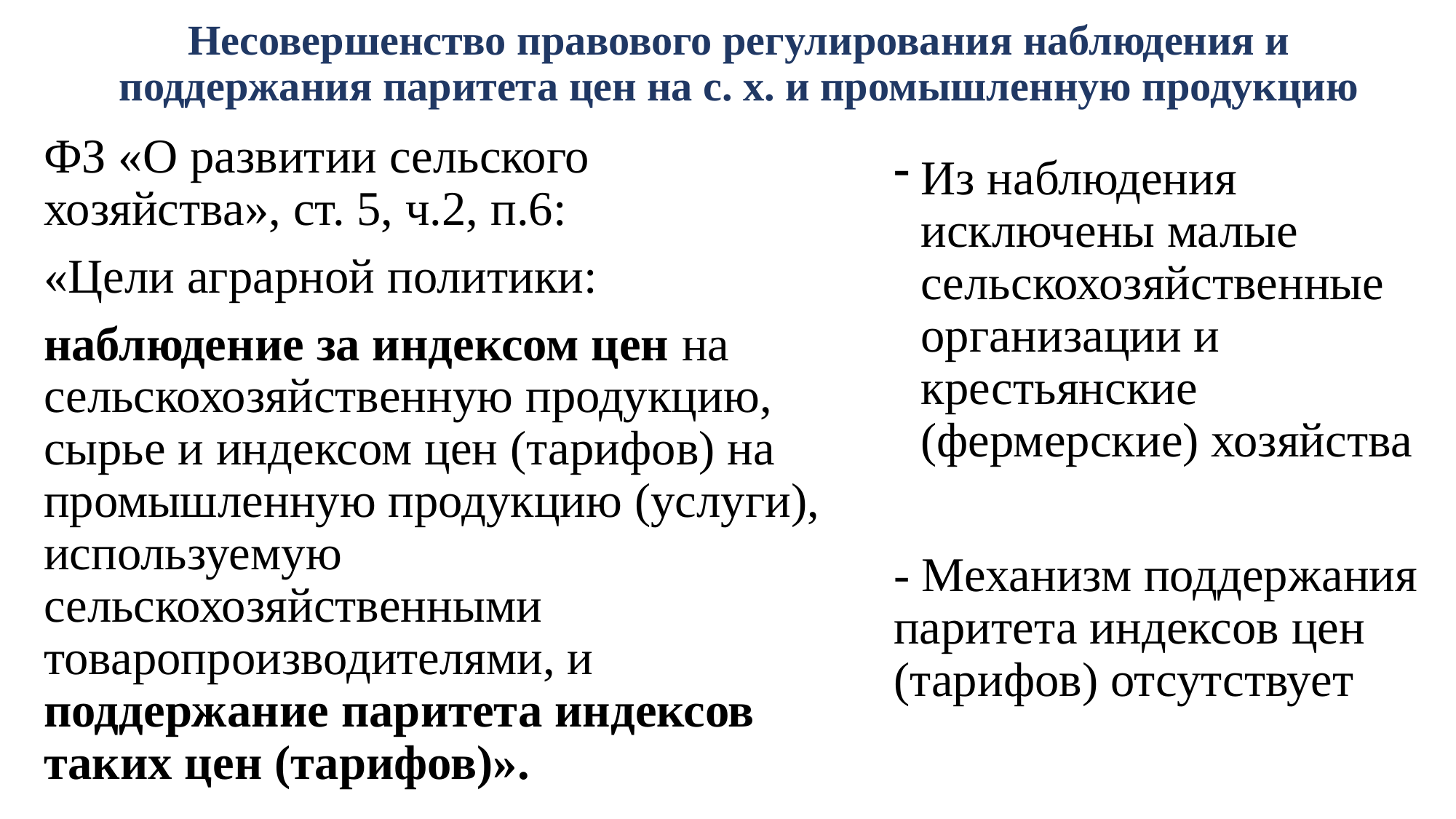

# Несовершенство правового регулирования наблюдения и поддержания паритета цен на с. х. и промышленную продукцию
ФЗ «О развитии сельского хозяйства», ст. 5, ч.2, п.6:
«Цели аграрной политики:
наблюдение за индексом цен на сельскохозяйственную продукцию, сырье и индексом цен (тарифов) на промышленную продукцию (услуги), используемую сельскохозяйственными товаропроизводителями, и поддержание паритета индексов таких цен (тарифов)».
Из наблюдения исключены малые сельскохозяйственные организации и крестьянские (фермерские) хозяйства

- Механизм поддержания паритета индексов цен (тарифов) отсутствует